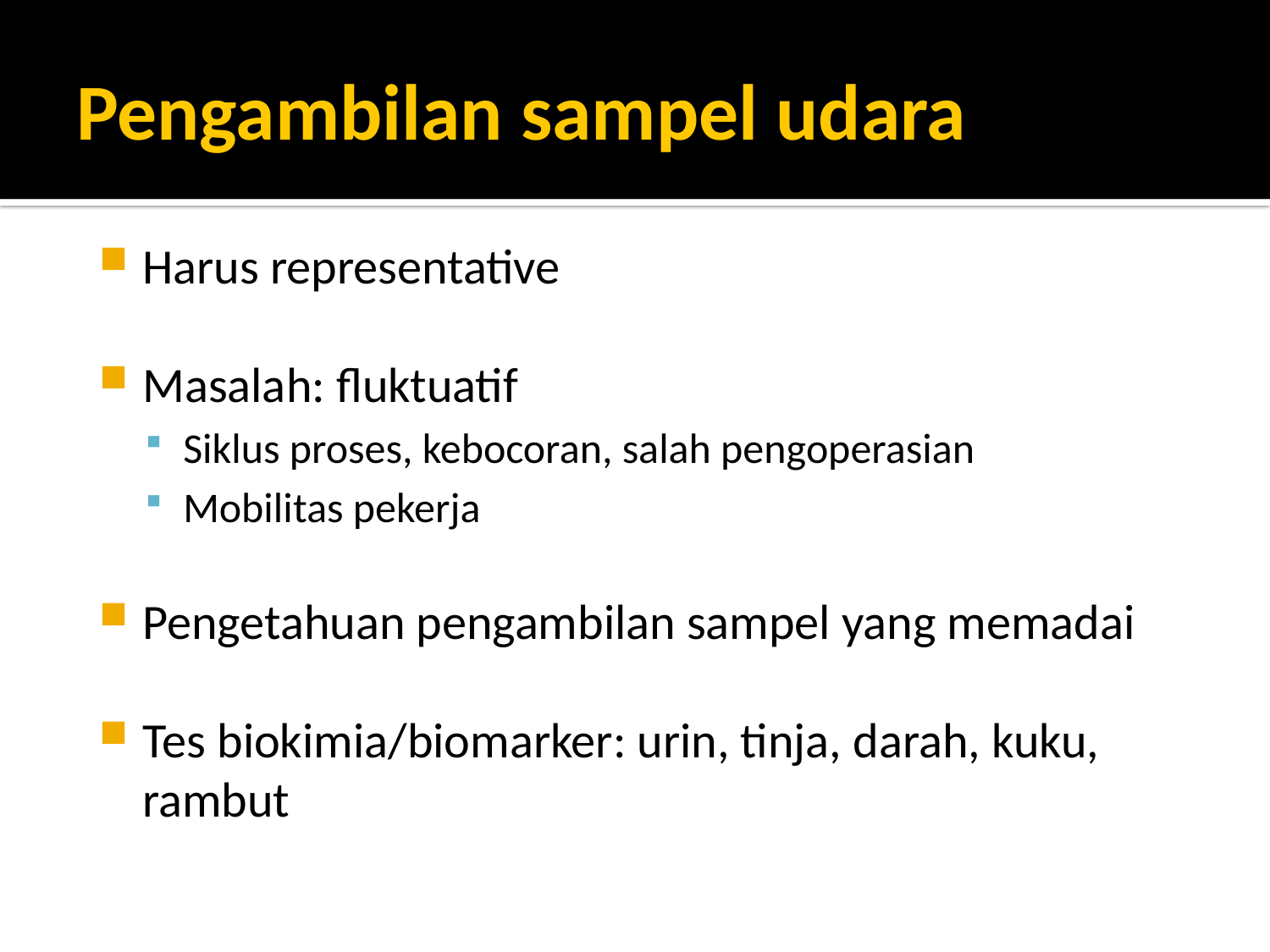

# Pengambilan sampel udara
Harus representative

Masalah: fluktuatif
Siklus proses, kebocoran, salah pengoperasian
Mobilitas pekerja

Pengetahuan pengambilan sampel yang memadai

Tes biokimia/biomarker: urin, tinja, darah, kuku, rambut